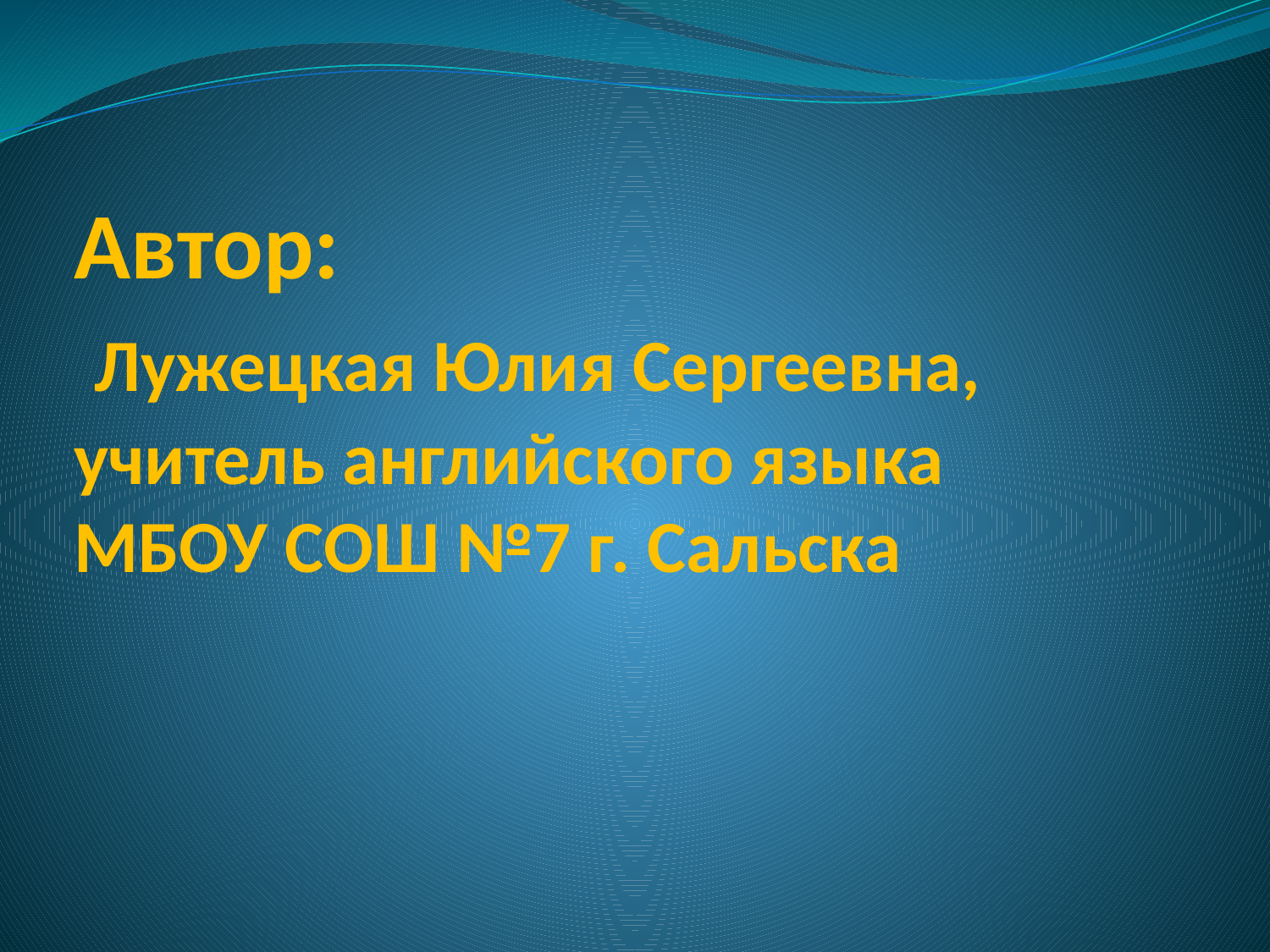

# Автор: Лужецкая Юлия Сергеевна, учитель английского языка МБОУ СОШ №7 г. Сальска